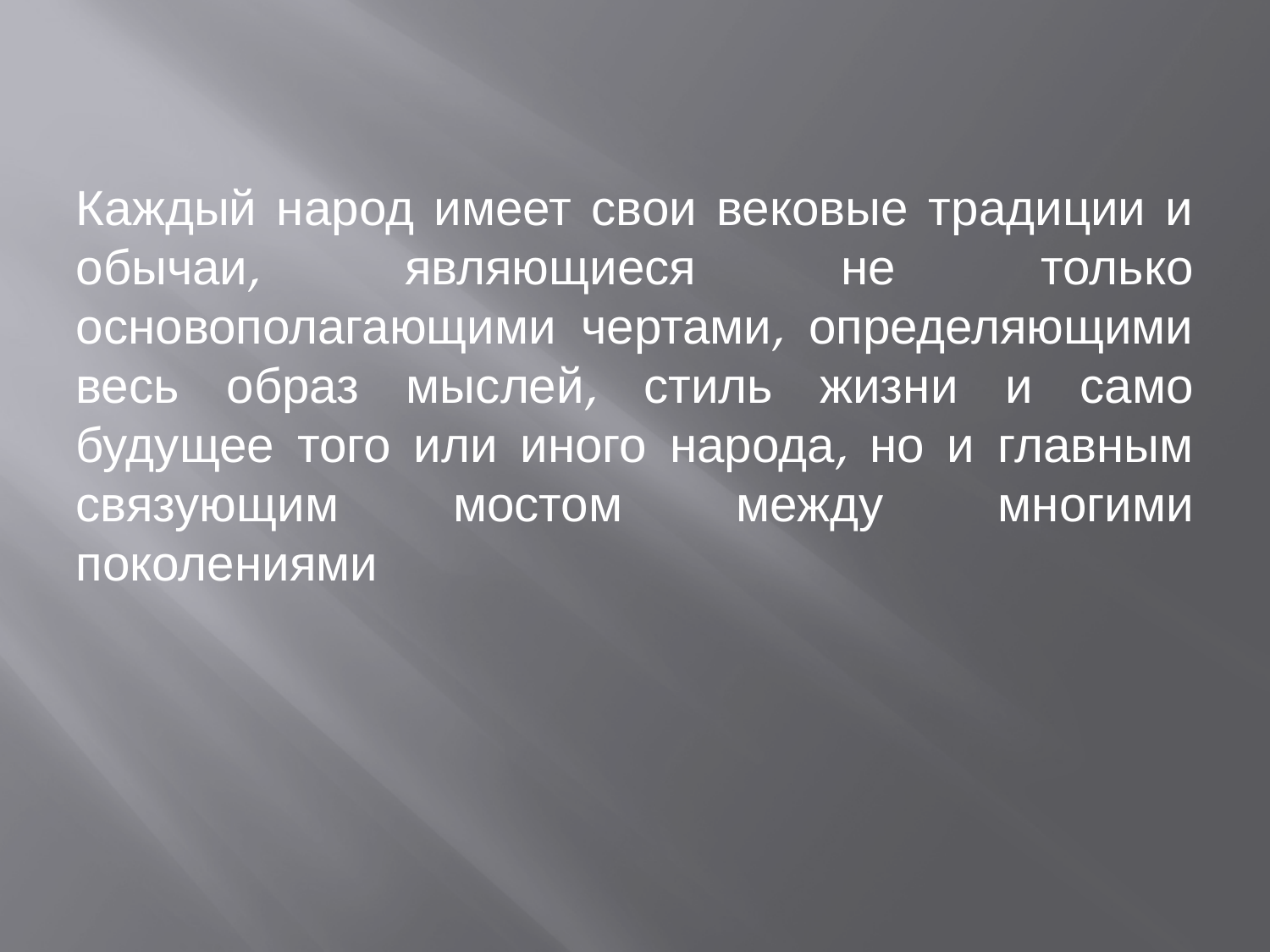

Каждый народ имеет свои вековые традиции и обычаи, являющиеся не только основополагающими чертами, определяющими весь образ мыслей, стиль жизни и само будущее того или иного народа, но и главным связующим мостом между многими поколениями